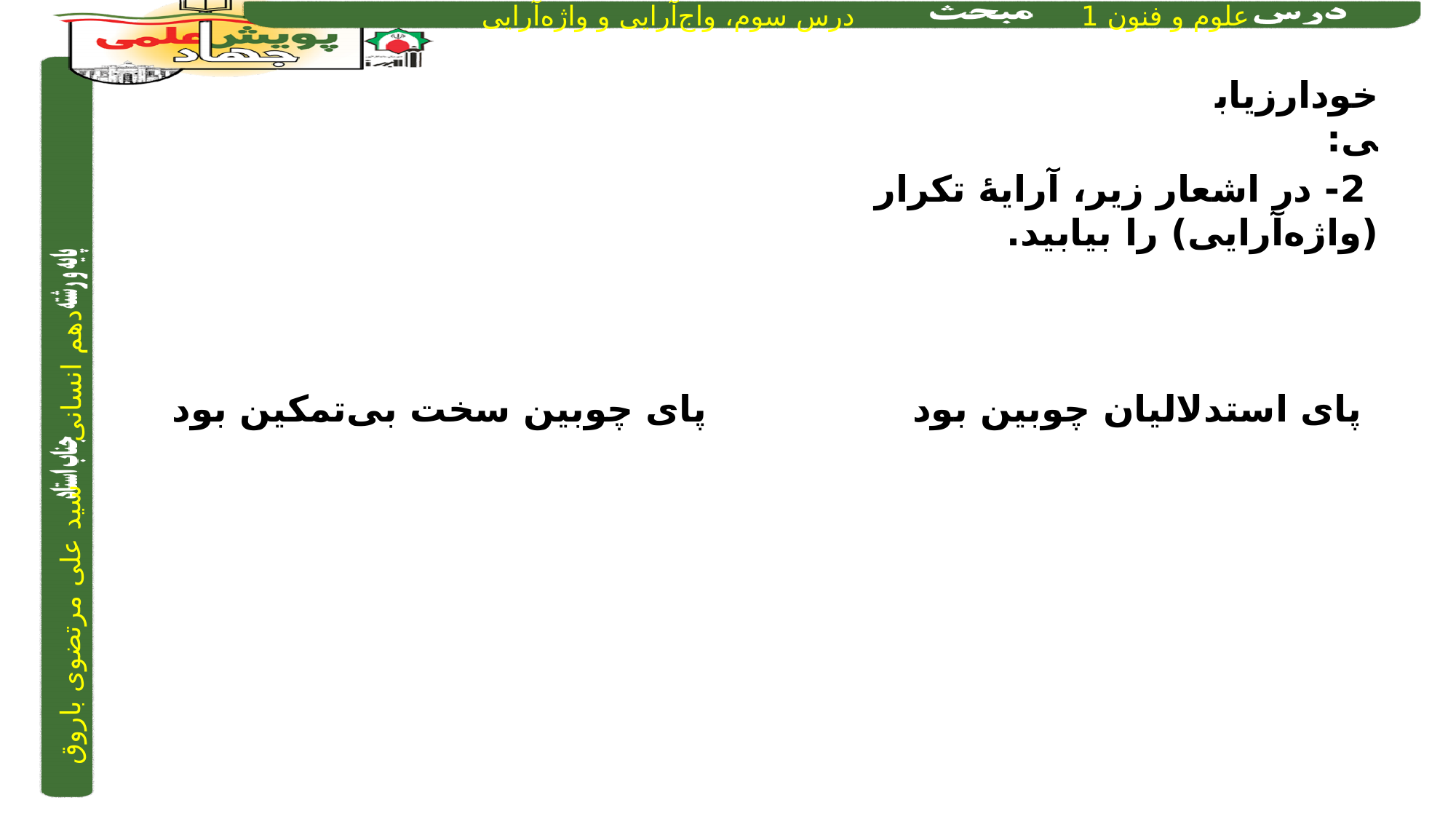

خودارزیابی:
 2- در اشعار زیر، آرایۀ تکرار (واژه‌آرایی) را بیابید.
پای استدلالیان چوبین بود 			پای چوبین سخت بی‌تمکین بود